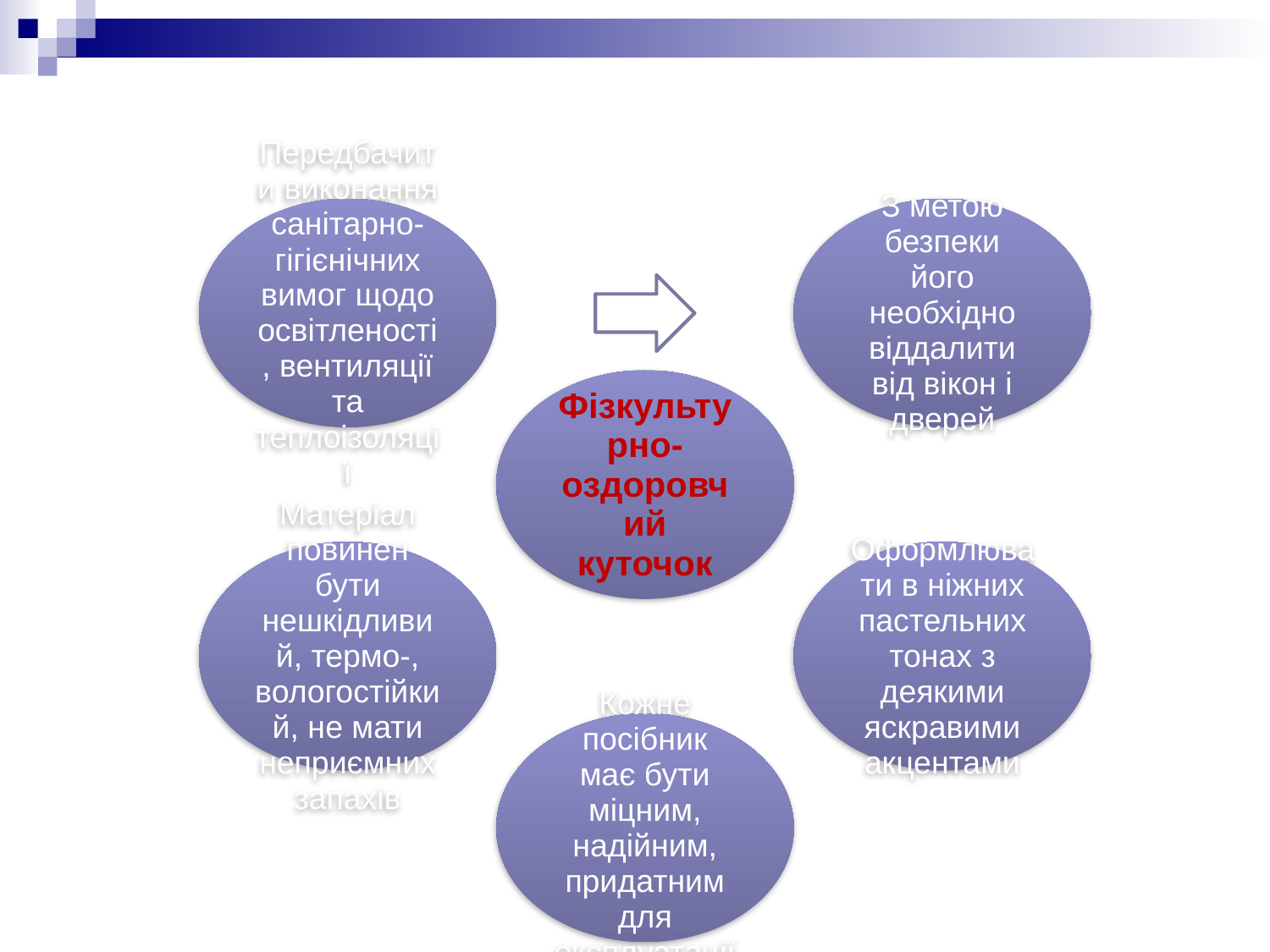

Фізкультурно-оздоровчий куточок
З метою безпеки його необхідно віддалити від вікон і дверей
Оформлювати в ніжних пастельних тонах з деякими яскравими акцентами
Матеріал повинен бути нешкідливий, термо-, вологостійкий, не мати неприємних запахів
Передбачити виконання санітарно-гігієнічних вимог щодо освітленості, вентиляції та теплоізоляції